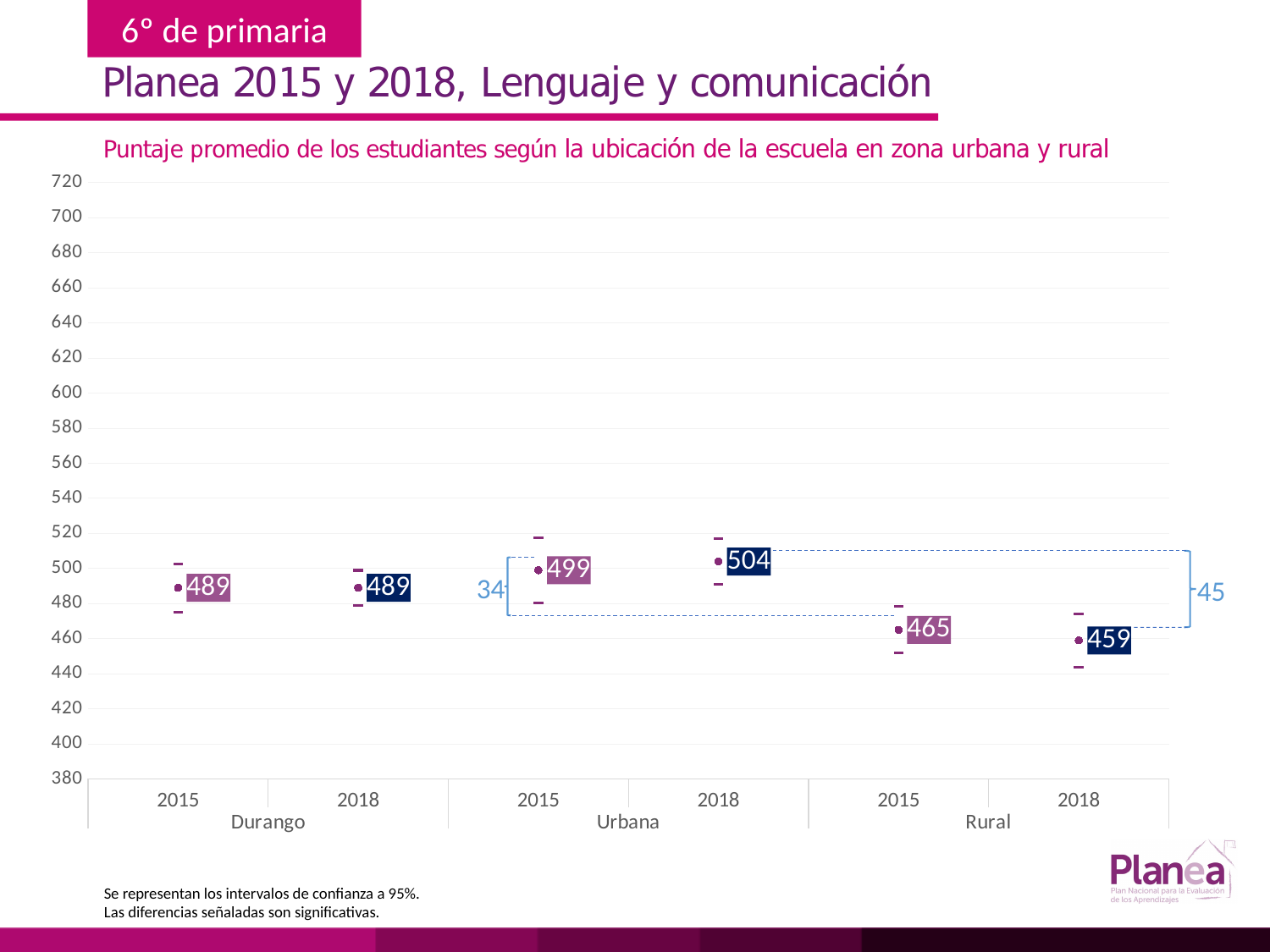

Planea 2015 y 2018, Lenguaje y comunicación

Puntaje promedio de los estudiantes según la ubicación de la escuela en zona urbana y rural

### Chart

| Category |  |  |  |
|---|---|---|---|
| 2015 | 475.269 | 502.731 | 489.0 |
| 2018 | 479.05 | 498.95 | 489.0 |
| 2015 | 480.294 | 517.706 | 499.0 |
| 2018 | 490.866 | 517.134 | 504.0 |
| 2015 | 451.667 | 478.333 | 465.0 |
| 2018 | 443.876 | 474.124 | 459.0 |
45

34
Se representan los intervalos de confianza a 95%.
Las diferencias señaladas son significativas.